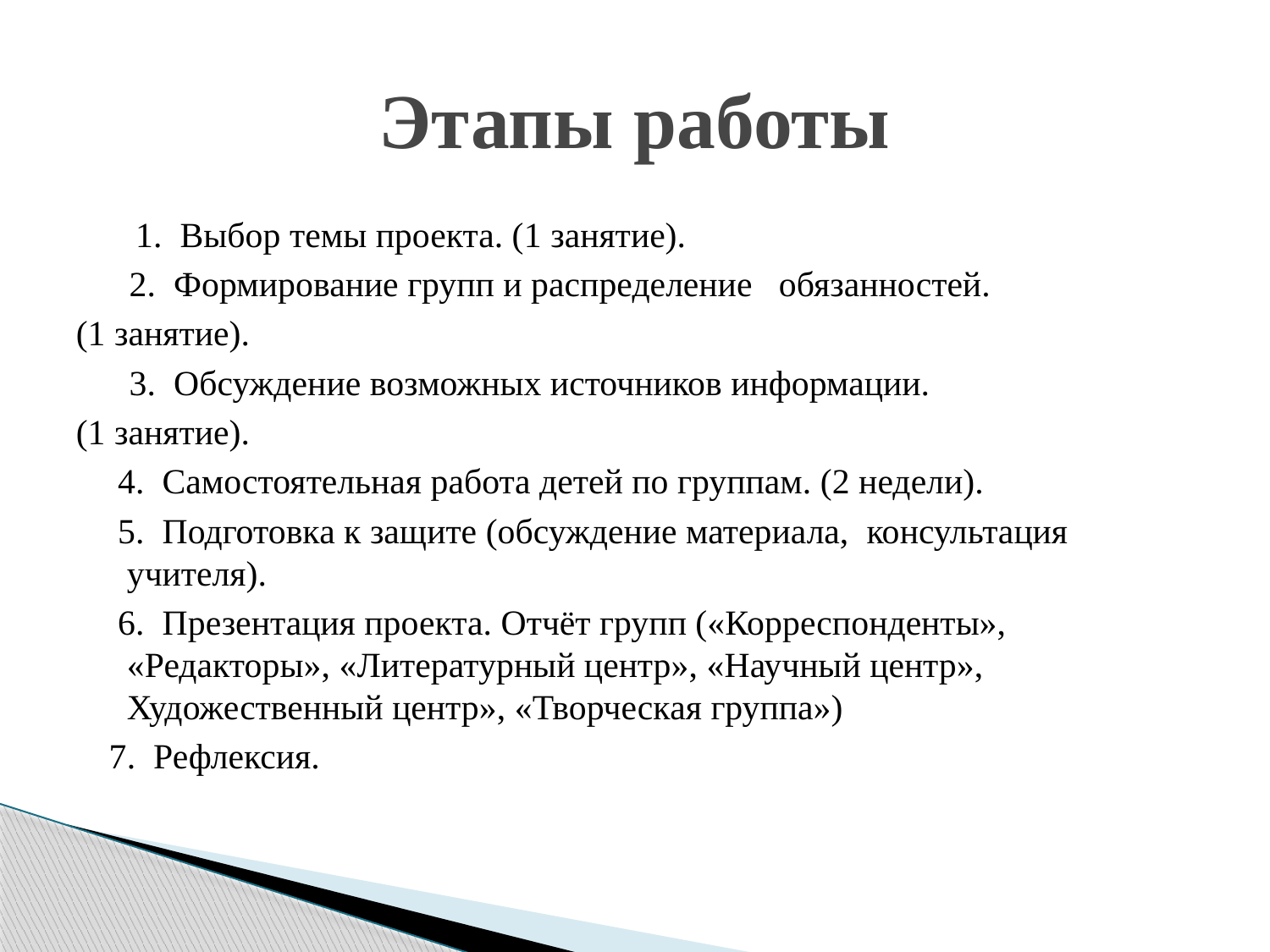

# Этапы работы
     1.  Выбор темы проекта. (1 занятие).
      2.  Формирование групп и распределение   обязанностей.
(1 занятие).
      3.  Обсуждение возможных источников информации.
(1 занятие).
   4.  Самостоятельная работа детей по группам. (2 недели).
   5.  Подготовка к защите (обсуждение материала,  консультация учителя).
   6.  Презентация проекта. Отчёт групп («Корреспонденты», «Редакторы», «Литературный центр», «Научный центр», Художественный центр», «Творческая группа»)
  7.  Рефлексия.